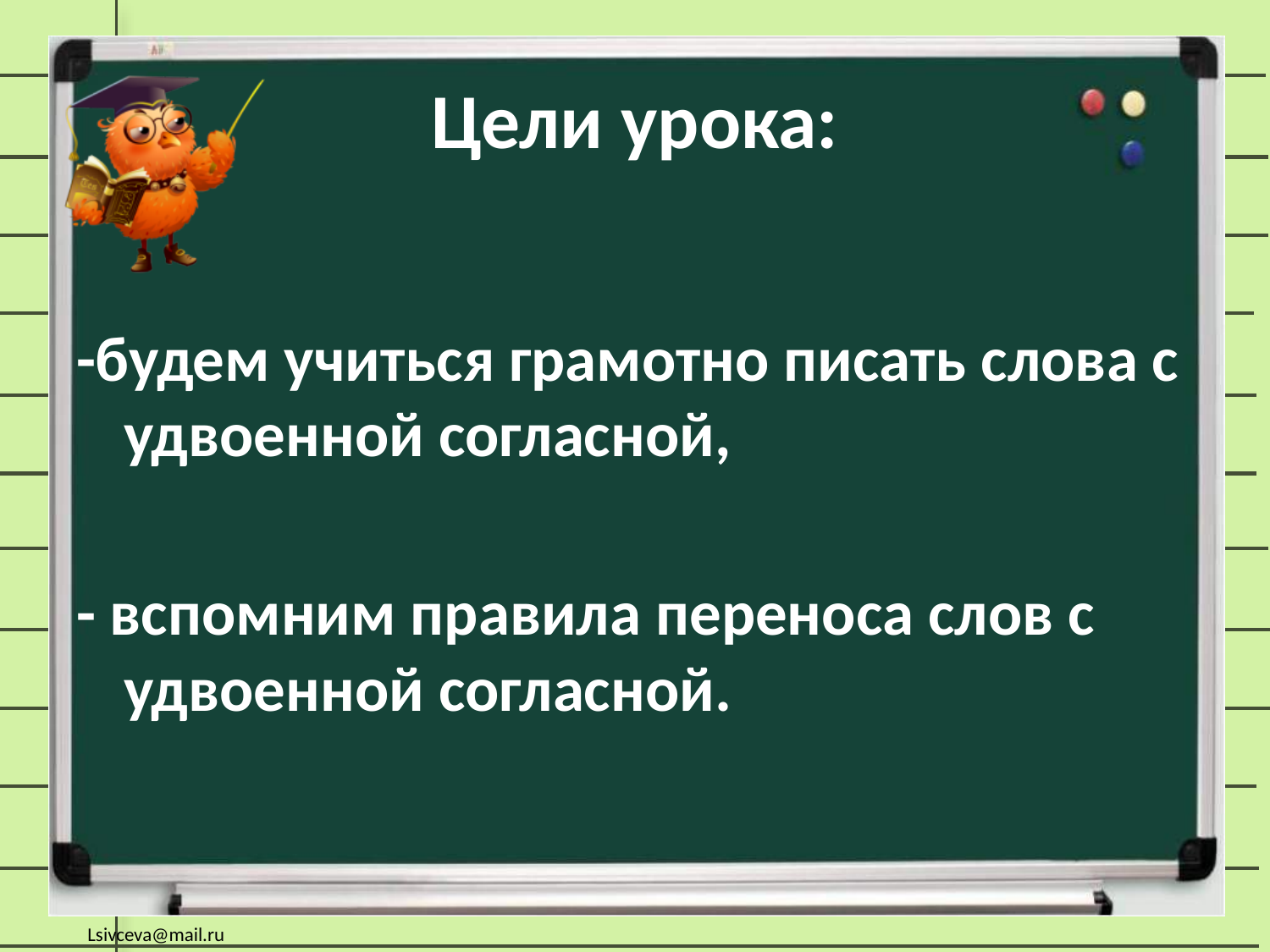

# Цели урока:

-будем учиться грамотно писать слова с удвоенной согласной,

- вспомним правила переноса слов с удвоенной согласной.